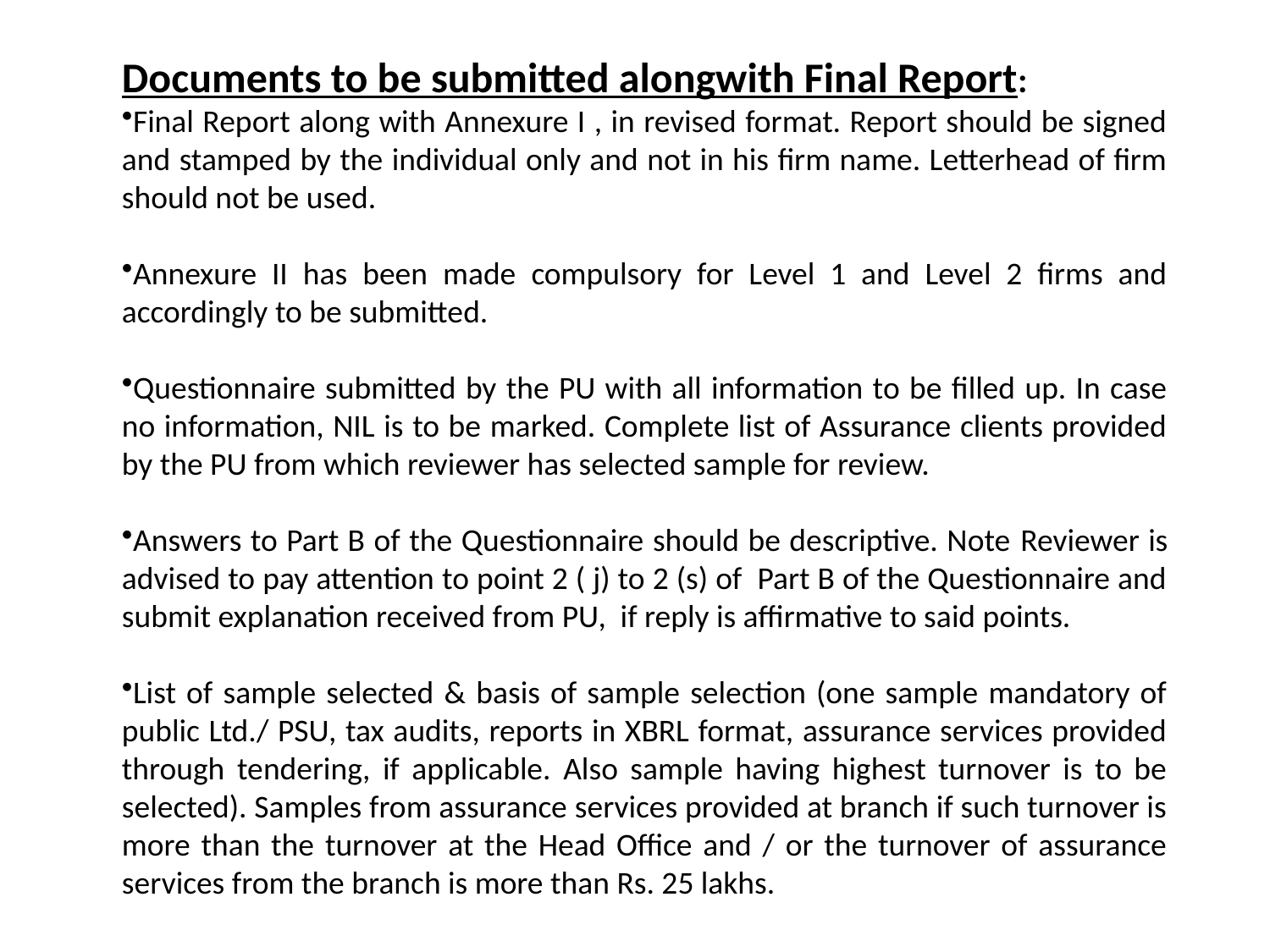

Documents to be submitted alongwith Final Report:
Final Report along with Annexure I , in revised format. Report should be signed and stamped by the individual only and not in his firm name. Letterhead of firm should not be used.

Annexure II has been made compulsory for Level 1 and Level 2 firms and accordingly to be submitted.

Questionnaire submitted by the PU with all information to be filled up. In case no information, NIL is to be marked. Complete list of Assurance clients provided by the PU from which reviewer has selected sample for review.

Answers to Part B of the Questionnaire should be descriptive. Note Reviewer is advised to pay attention to point 2 ( j) to 2 (s) of  Part B of the Questionnaire and submit explanation received from PU,  if reply is affirmative to said points.

List of sample selected & basis of sample selection (one sample mandatory of public Ltd./ PSU, tax audits, reports in XBRL format, assurance services provided through tendering, if applicable. Also sample having highest turnover is to be selected). Samples from assurance services provided at branch if such turnover is more than the turnover at the Head Office and / or the turnover of assurance services from the branch is more than Rs. 25 lakhs.